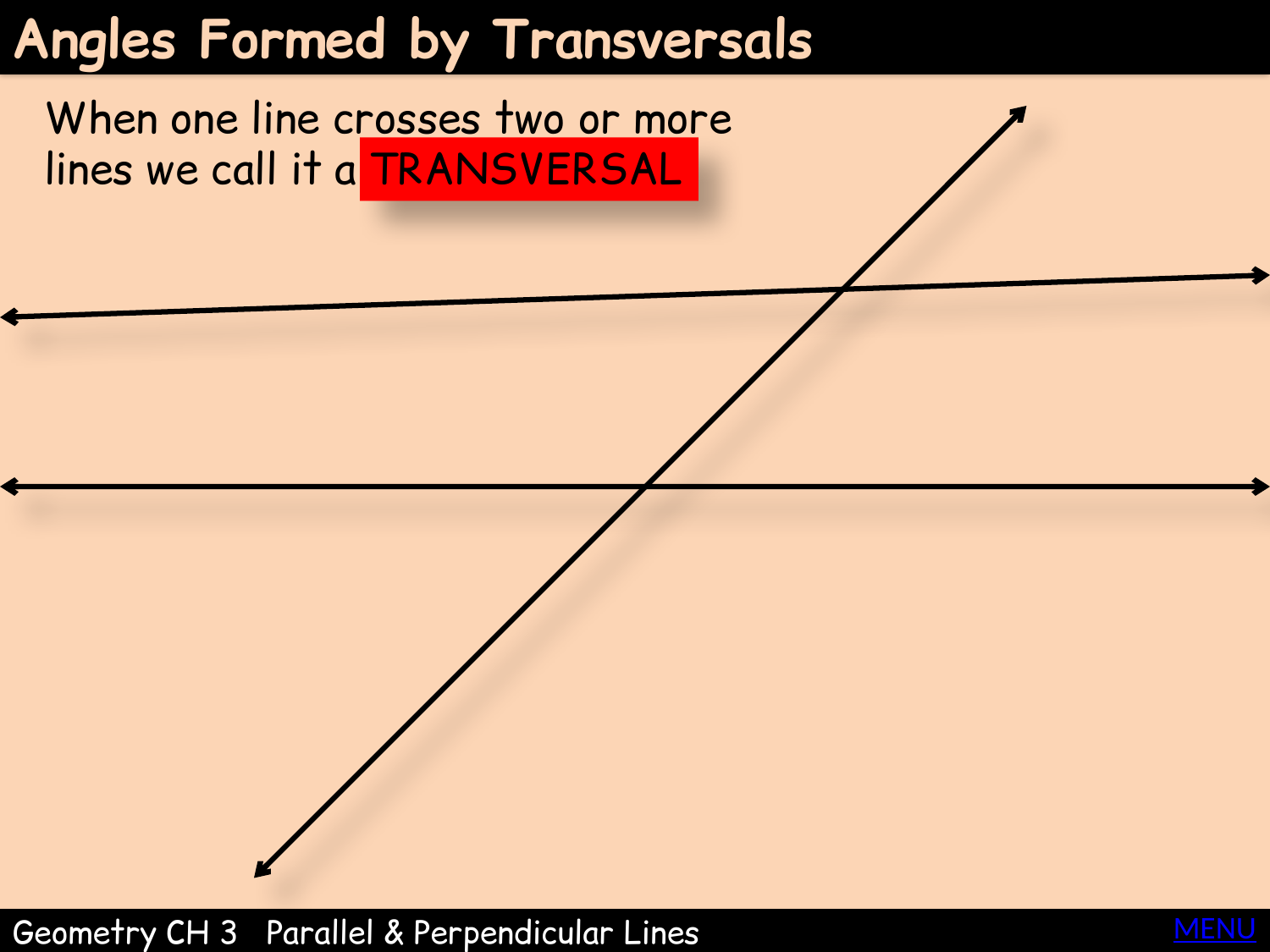

Angles Formed by Transversals
When one line crosses two or more lines we call it a TRANSVERSAL

MENU
Geometry CH 3	Parallel & Perpendicular Lines